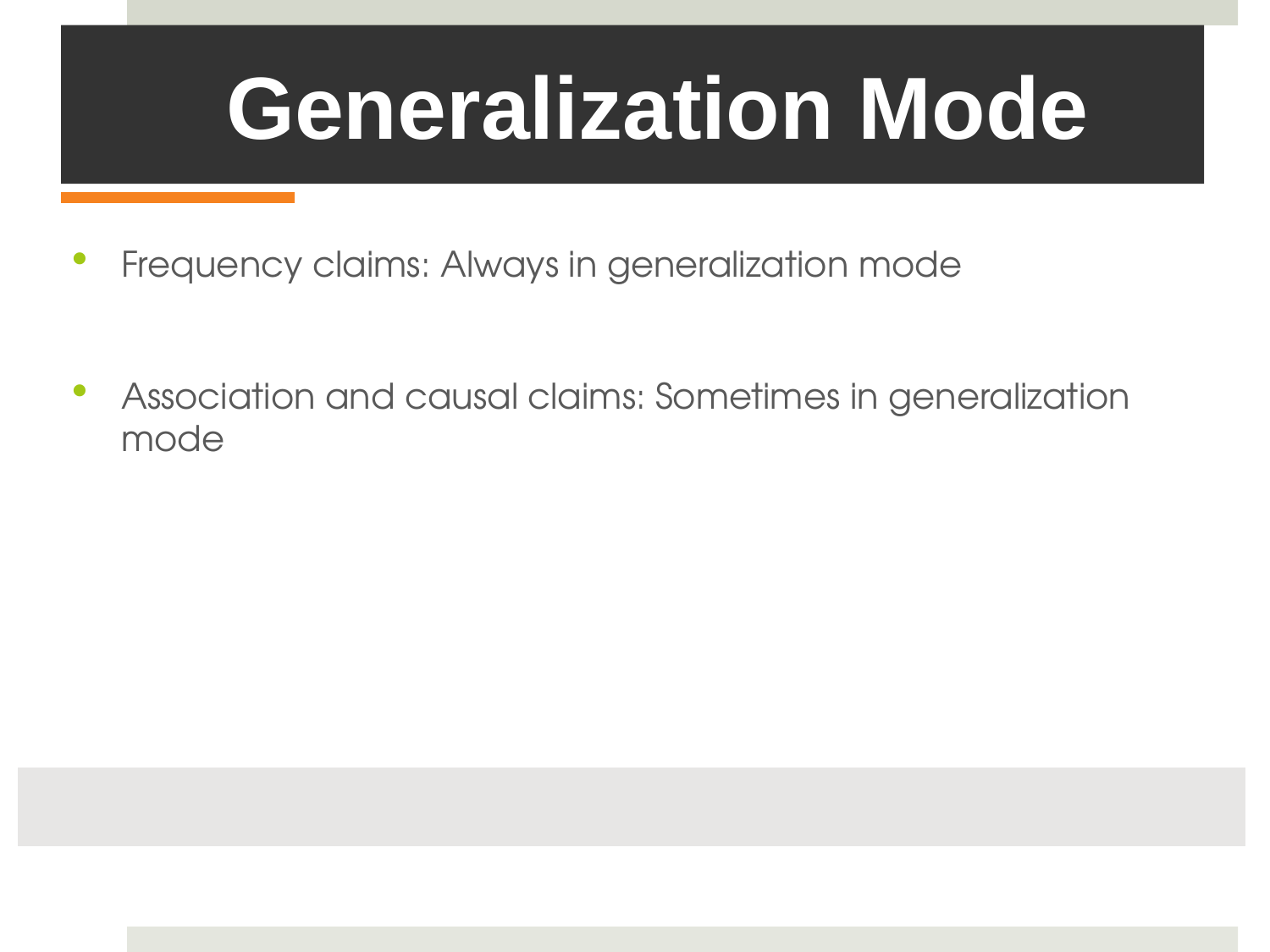

# Generalization Mode
Frequency claims: Always in generalization mode
Association and causal claims: Sometimes in generalization mode